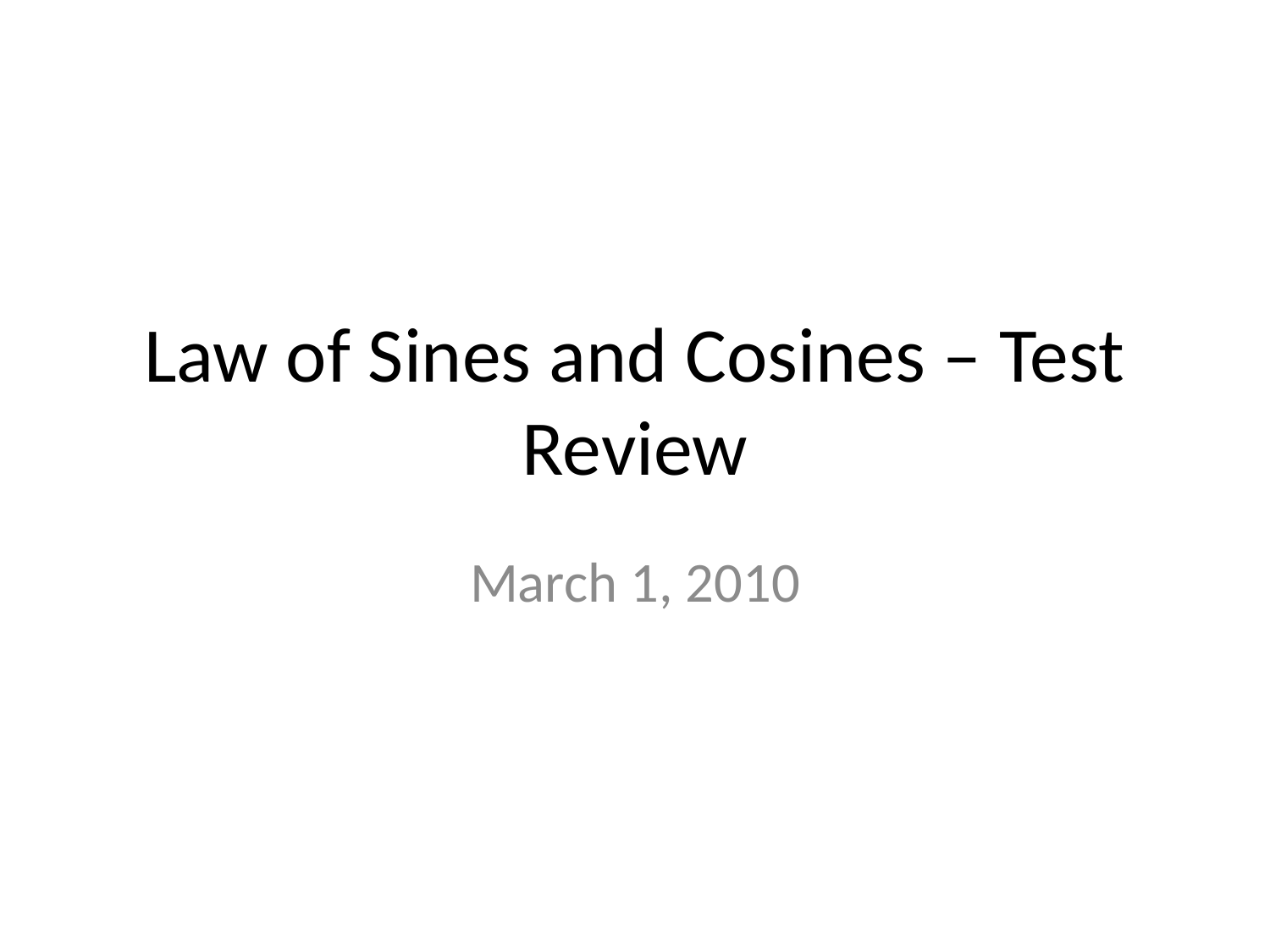

# Law of Sines and Cosines – Test Review
March 1, 2010